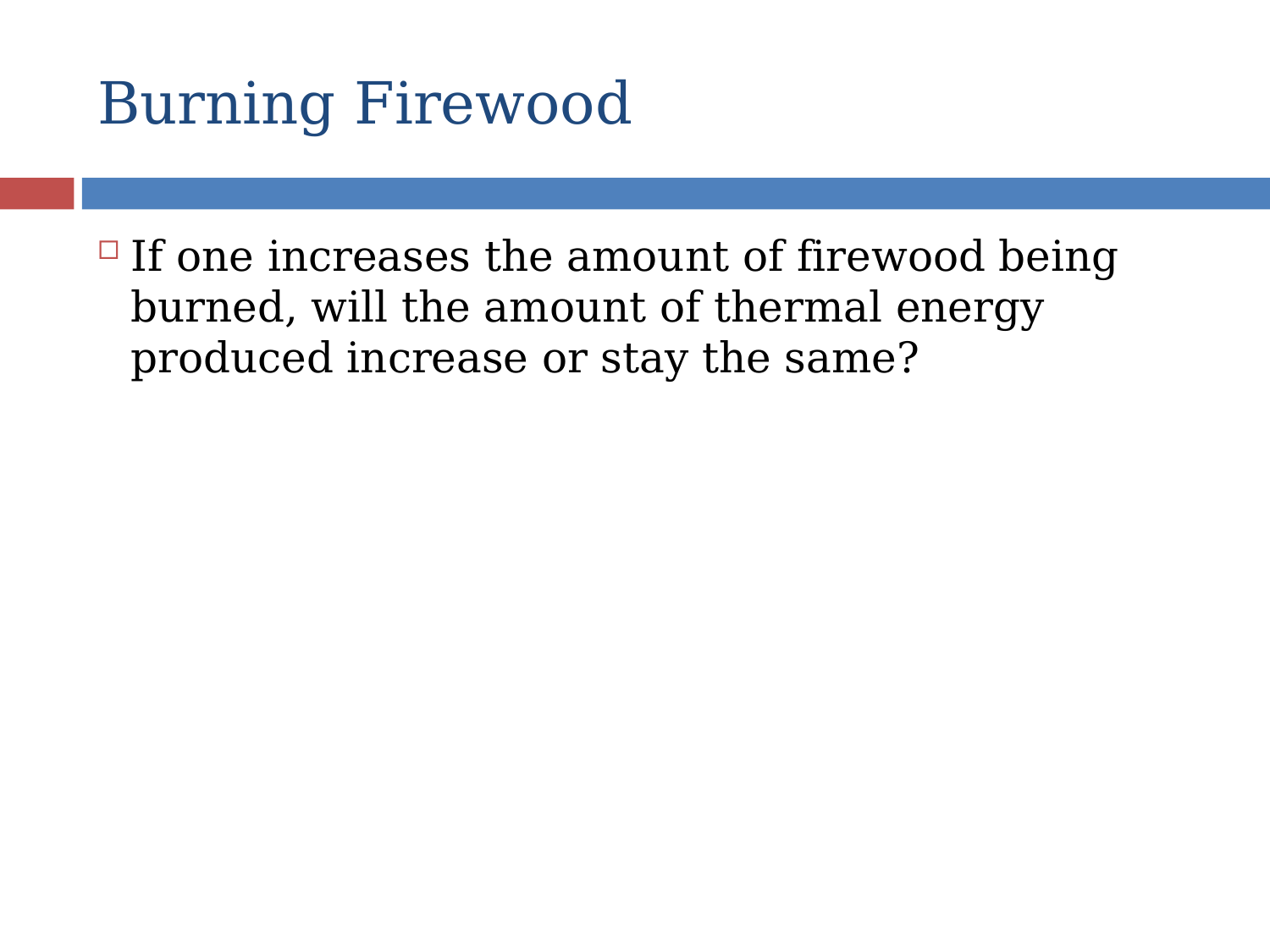

# Burning Firewood
If one increases the amount of firewood being burned, will the amount of thermal energy produced increase or stay the same?